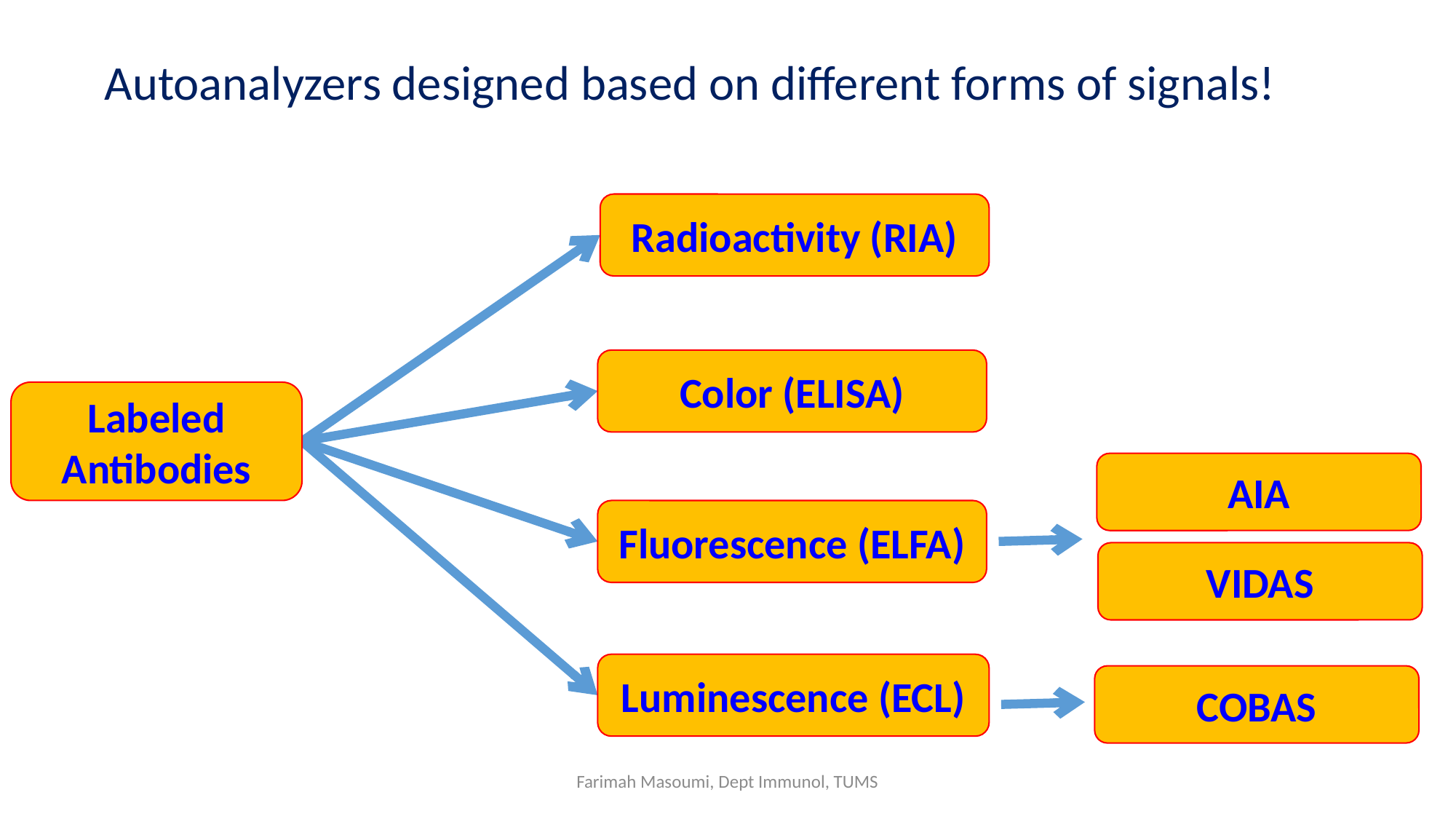

# Autoanalyzers designed based on different forms of signals!
Radioactivity (RIA)
Color (ELISA)
Labeled Antibodies
AIA
Fluorescence (ELFA)
VIDAS

Luminescence (ECL)

COBAS
Farimah Masoumi, Dept Immunol, TUMS